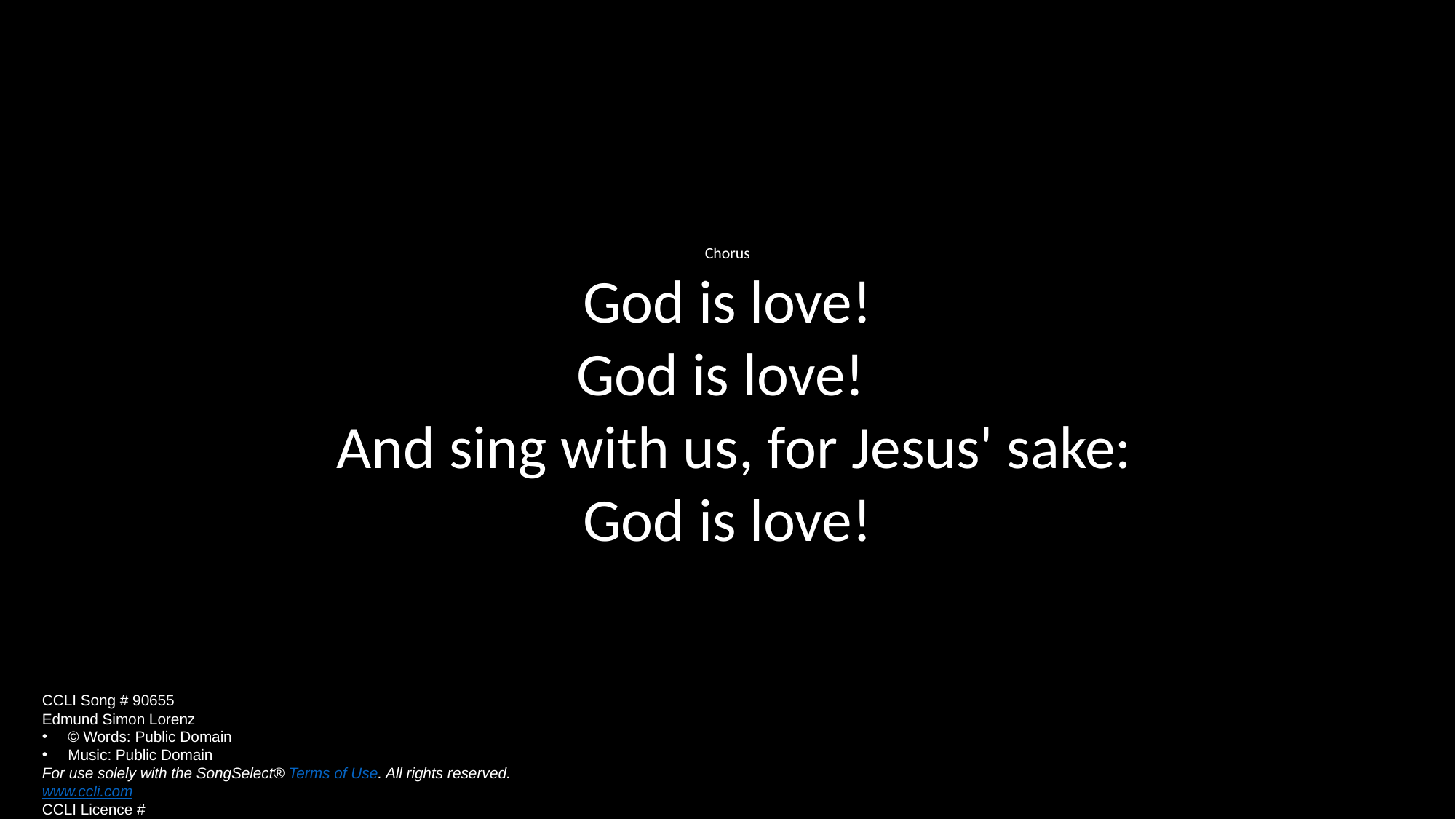

Chorus
God is love!
God is love!
 And sing with us, for Jesus' sake:
God is love!
CCLI Song # 90655
Edmund Simon Lorenz
© Words: Public Domain
Music: Public Domain
For use solely with the SongSelect® Terms of Use. All rights reserved. www.ccli.com
CCLI Licence #